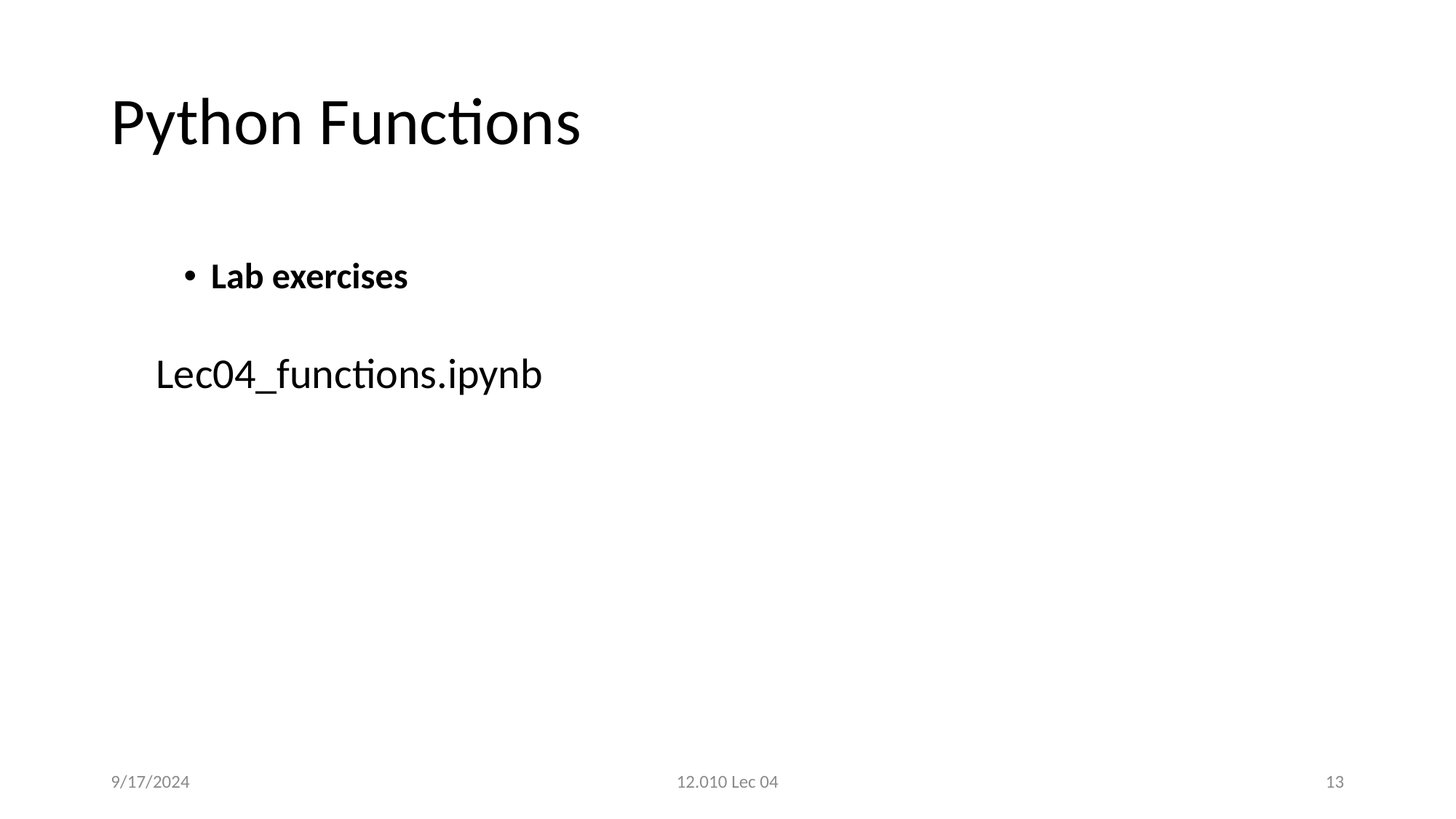

# Python Functions

Lab exercises
Lec04_functions.ipynb
9/17/2024
12.010 Lec 04
13